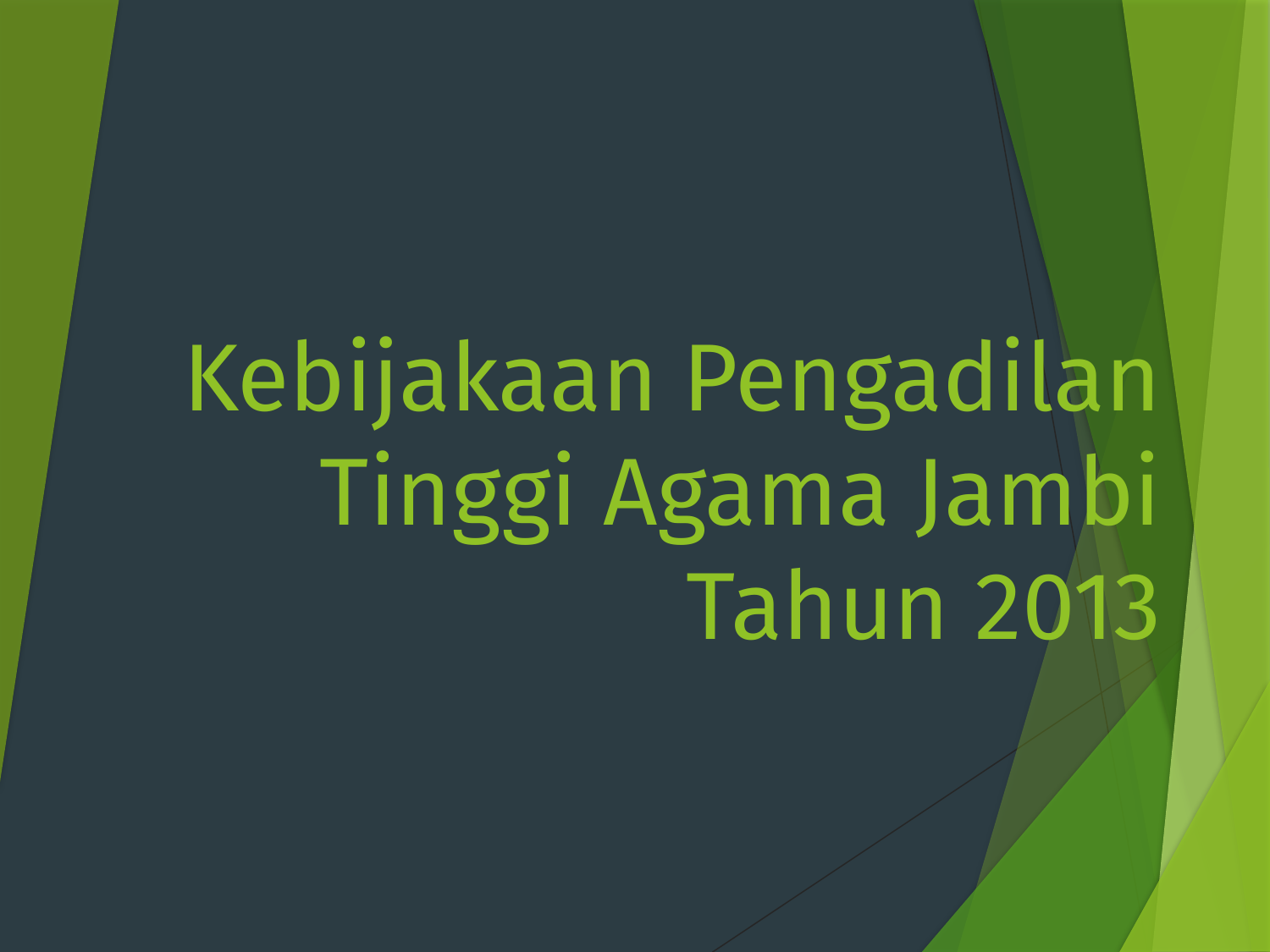

# Kebijakaan Pengadilan Tinggi Agama Jambi Tahun 2013